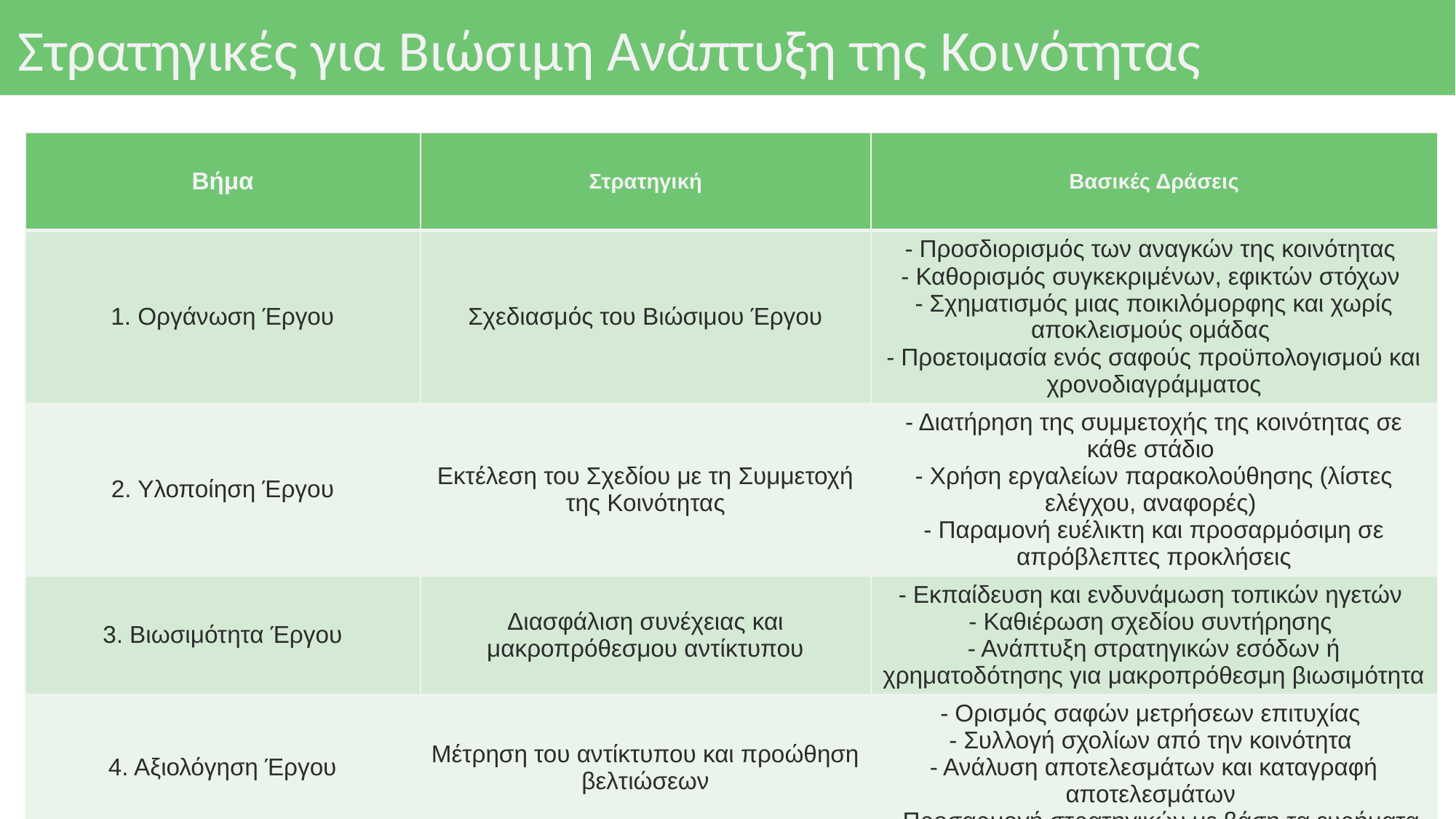

# Στρατηγικές για Βιώσιμη Ανάπτυξη της Κοινότητας
| Βήμα | Στρατηγική | Βασικές Δράσεις |
| --- | --- | --- |
| 1. Οργάνωση Έργου | Σχεδιασμός του Βιώσιμου Έργου | - Προσδιορισμός των αναγκών της κοινότητας - Καθορισμός συγκεκριμένων, εφικτών στόχων - Σχηματισμός μιας ποικιλόμορφης και χωρίς αποκλεισμούς ομάδας - Προετοιμασία ενός σαφούς προϋπολογισμού και χρονοδιαγράμματος |
| 2. Υλοποίηση Έργου | Εκτέλεση του Σχεδίου με τη Συμμετοχή της Κοινότητας | - Διατήρηση της συμμετοχής της κοινότητας σε κάθε στάδιο - Χρήση εργαλείων παρακολούθησης (λίστες ελέγχου, αναφορές) - Παραμονή ευέλικτη και προσαρμόσιμη σε απρόβλεπτες προκλήσεις |
| 3. Βιωσιμότητα Έργου | Διασφάλιση συνέχειας και μακροπρόθεσμου αντίκτυπου | - Εκπαίδευση και ενδυνάμωση τοπικών ηγετών - Καθιέρωση σχεδίου συντήρησης - Ανάπτυξη στρατηγικών εσόδων ή χρηματοδότησης για μακροπρόθεσμη βιωσιμότητα |
| 4. Αξιολόγηση Έργου | Μέτρηση του αντίκτυπου και προώθηση βελτιώσεων | - Ορισμός σαφών μετρήσεων επιτυχίας - Συλλογή σχολίων από την κοινότητα - Ανάλυση αποτελεσμάτων και καταγραφή αποτελεσμάτων - Προσαρμογή στρατηγικών με βάση τα ευρήματα |